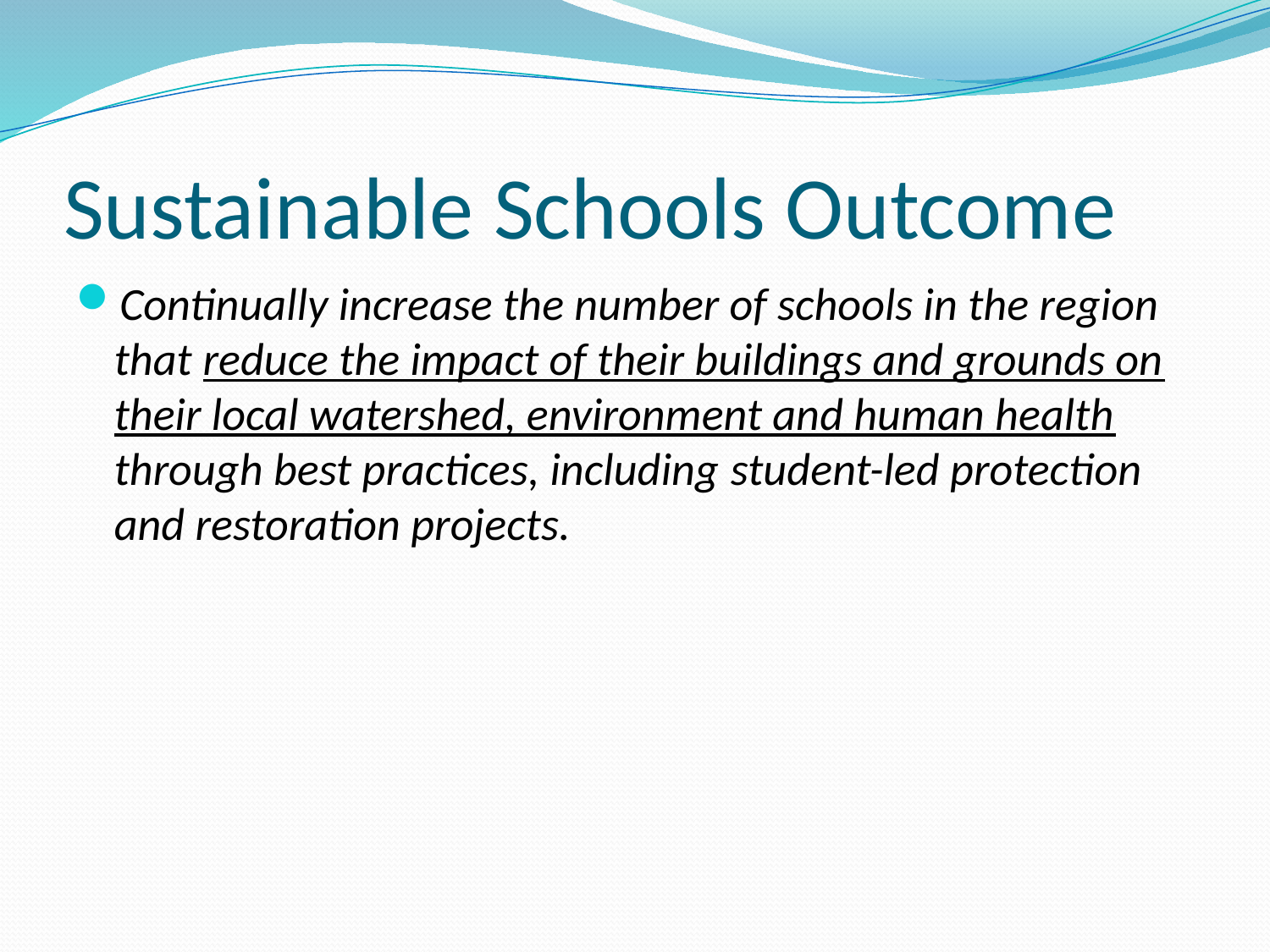

# Sustainable Schools Outcome
Continually increase the number of schools in the region that reduce the impact of their buildings and grounds on their local watershed, environment and human health through best practices, including student-led protection and restoration projects.